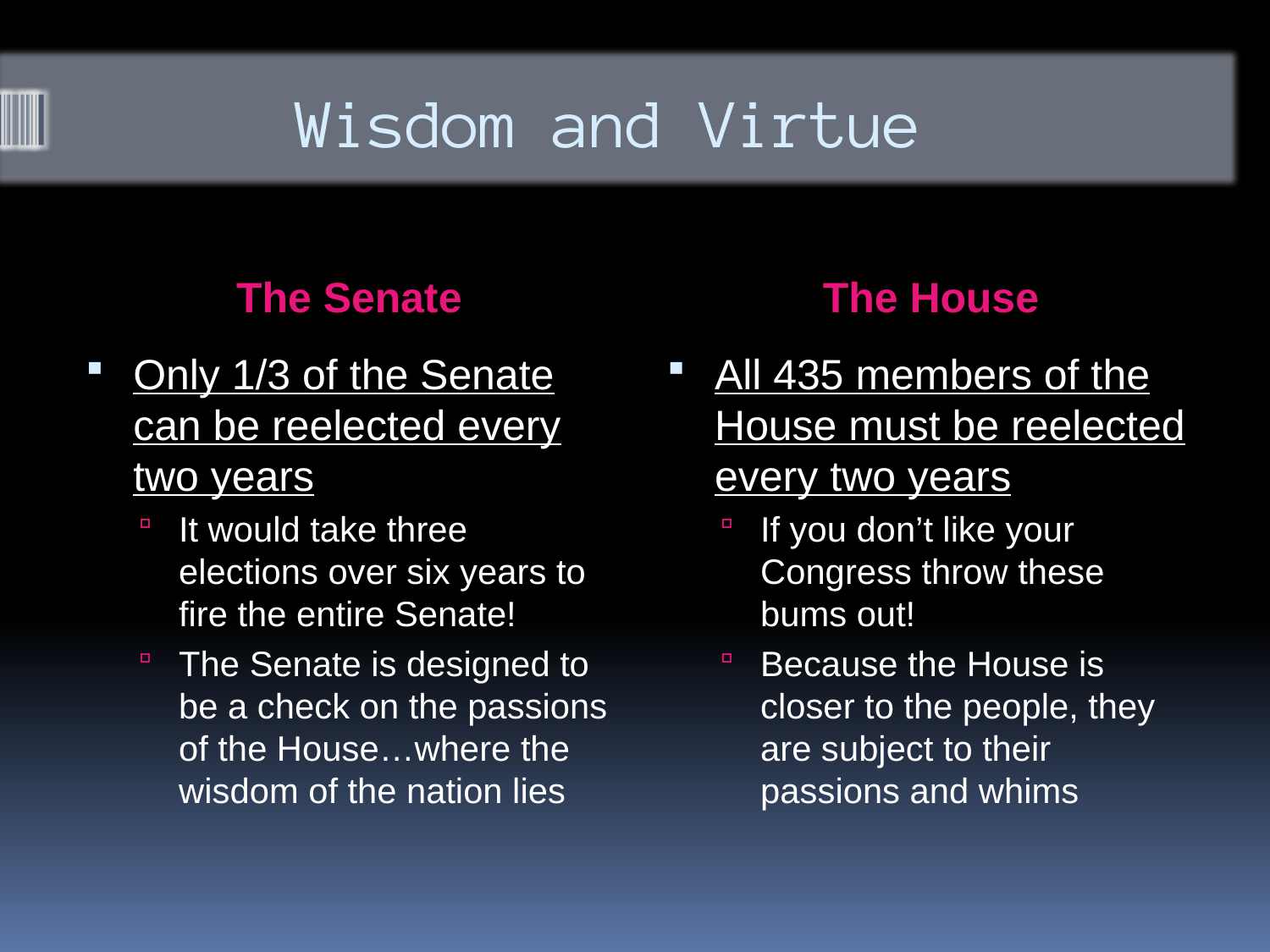

# Wisdom and Virtue
The Senate
The House
Only 1/3 of the Senate can be reelected every two years
It would take three elections over six years to fire the entire Senate!
The Senate is designed to be a check on the passions of the House…where the wisdom of the nation lies
All 435 members of the House must be reelected every two years
If you don’t like your Congress throw these bums out!
Because the House is closer to the people, they are subject to their passions and whims